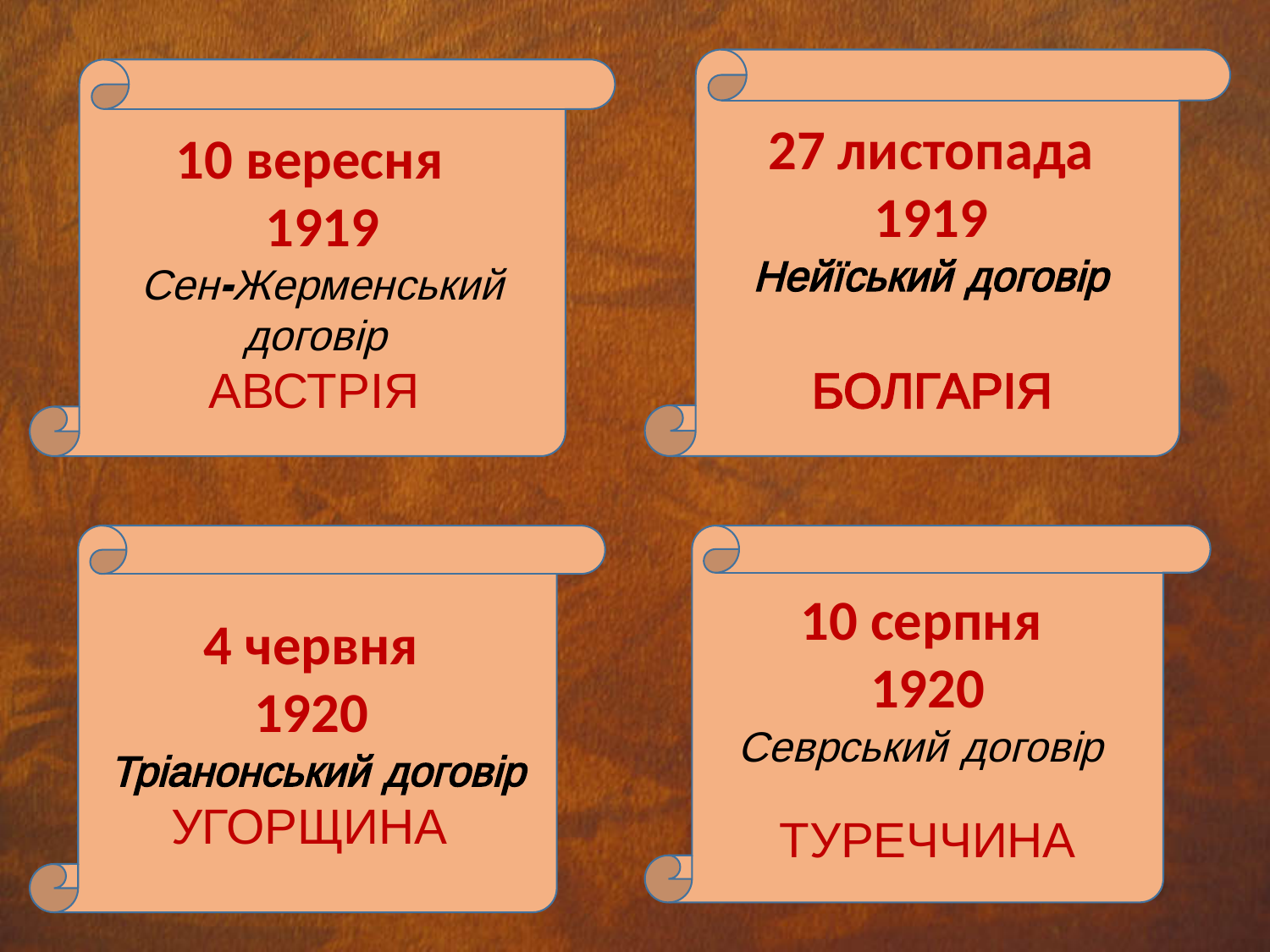

27 листопада
1919
Нейїський договір

БОЛГАРІЯ
10 вересня
1919
Сен-Жерменський договір
АВСТРІЯ
4 червня
1920
Тріанонський договір
УГОРЩИНА
10 серпня
1920
Севрський договір

ТУРЕЧЧИНА